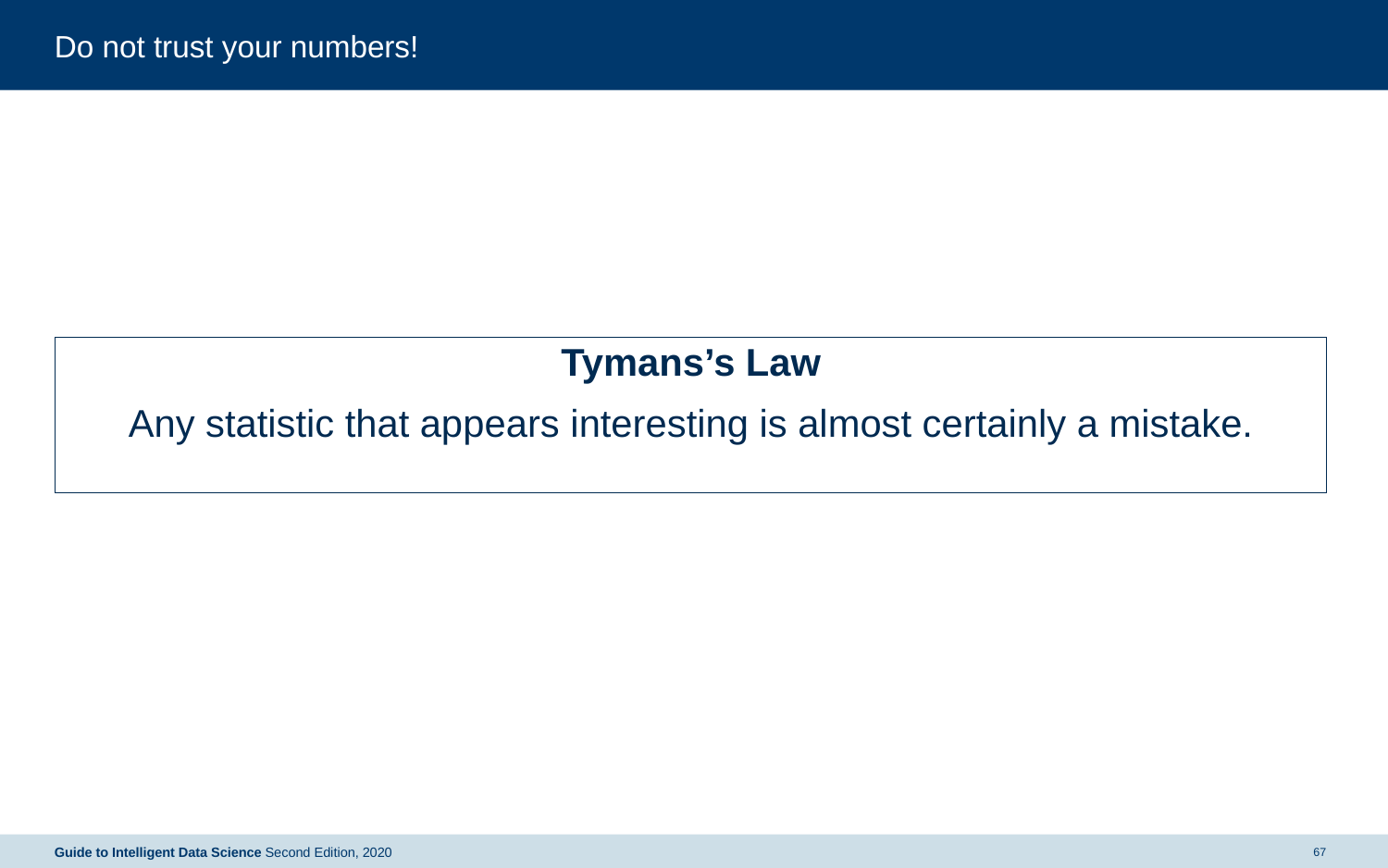

# Do not trust your numbers!
Tymans’s Law
Any statistic that appears interesting is almost certainly a mistake.
Guide to Intelligent Data Science Second Edition, 2020
67